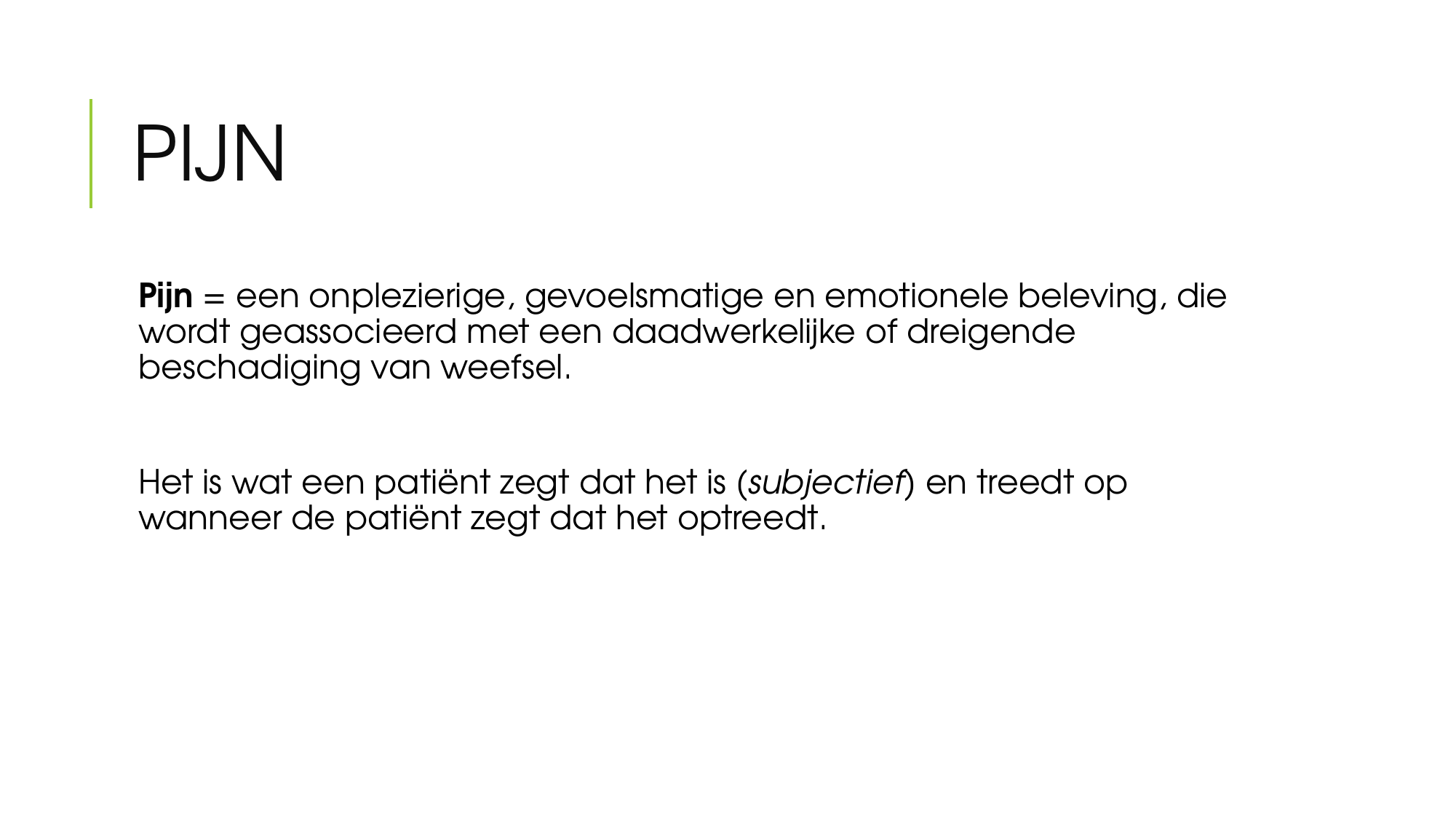

# Pijn
Pijn = een onplezierige, gevoelsmatige en emotionele beleving, die wordt geassocieerd met een daadwerkelijke of dreigende beschadiging van weefsel.

Het is wat een patiënt zegt dat het is (subjectief) en treedt op wanneer de patiënt zegt dat het optreedt.